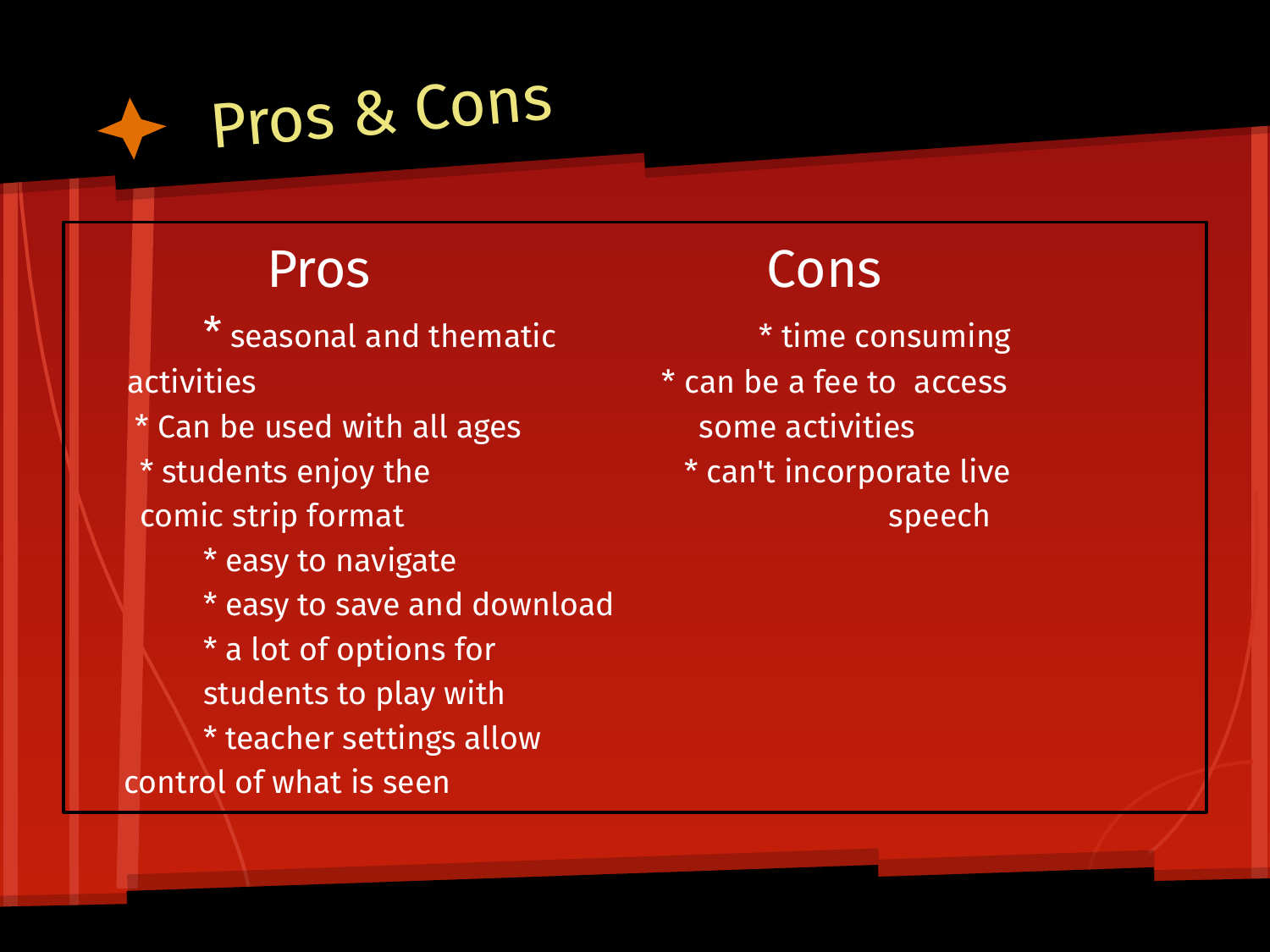

# Pros & Cons
Pros                        	    Cons
	* seasonal and thematic                        * time consuming
      activities                                                * can be a fee to  access
       * Can be used with all ages                     some activities
* students enjoy the                              * can't incorporate live
comic strip format				      speech
	* easy to navigate
	* easy to save and download
	* a lot of options for
	students to play with
	* teacher settings allow
	control of what is seen